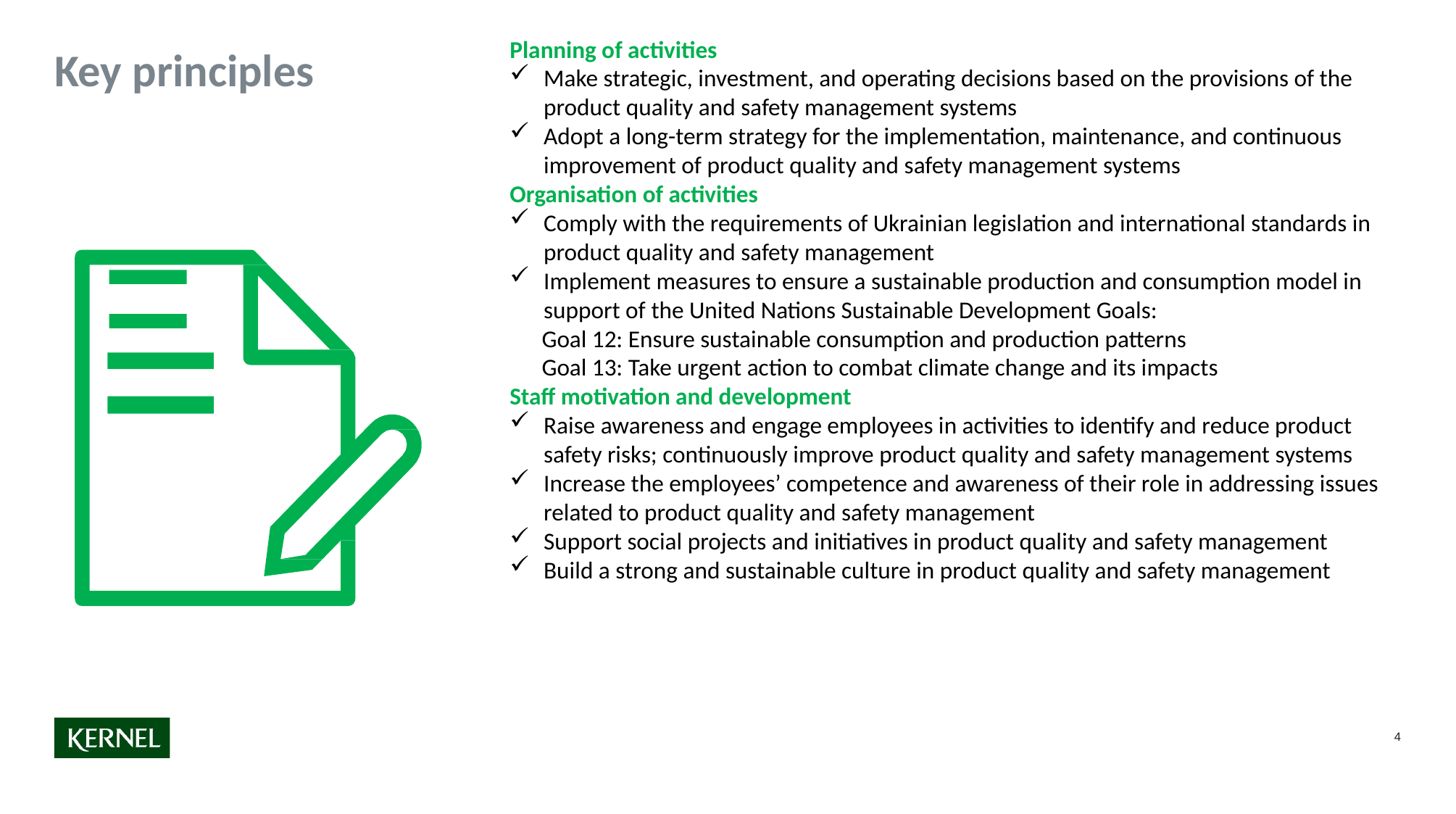

Planning of activities
Make strategic, investment, and operating decisions based on the provisions of the product quality and safety management systems
Adopt a long-term strategy for the implementation, maintenance, and continuous improvement of product quality and safety management systems
Organisation of activities
Comply with the requirements of Ukrainian legislation and international standards in product quality and safety management
Implement measures to ensure a sustainable production and consumption model in support of the United Nations Sustainable Development Goals:
Goal 12: Ensure sustainable consumption and production patterns
Goal 13: Take urgent action to combat climate change and its impacts
Staff motivation and development
Raise awareness and engage employees in activities to identify and reduce product safety risks; continuously improve product quality and safety management systems
Increase the employees’ competence and awareness of their role in addressing issues related to product quality and safety management
Support social projects and initiatives in product quality and safety management
Build a strong and sustainable culture in product quality and safety management
Key principles

4